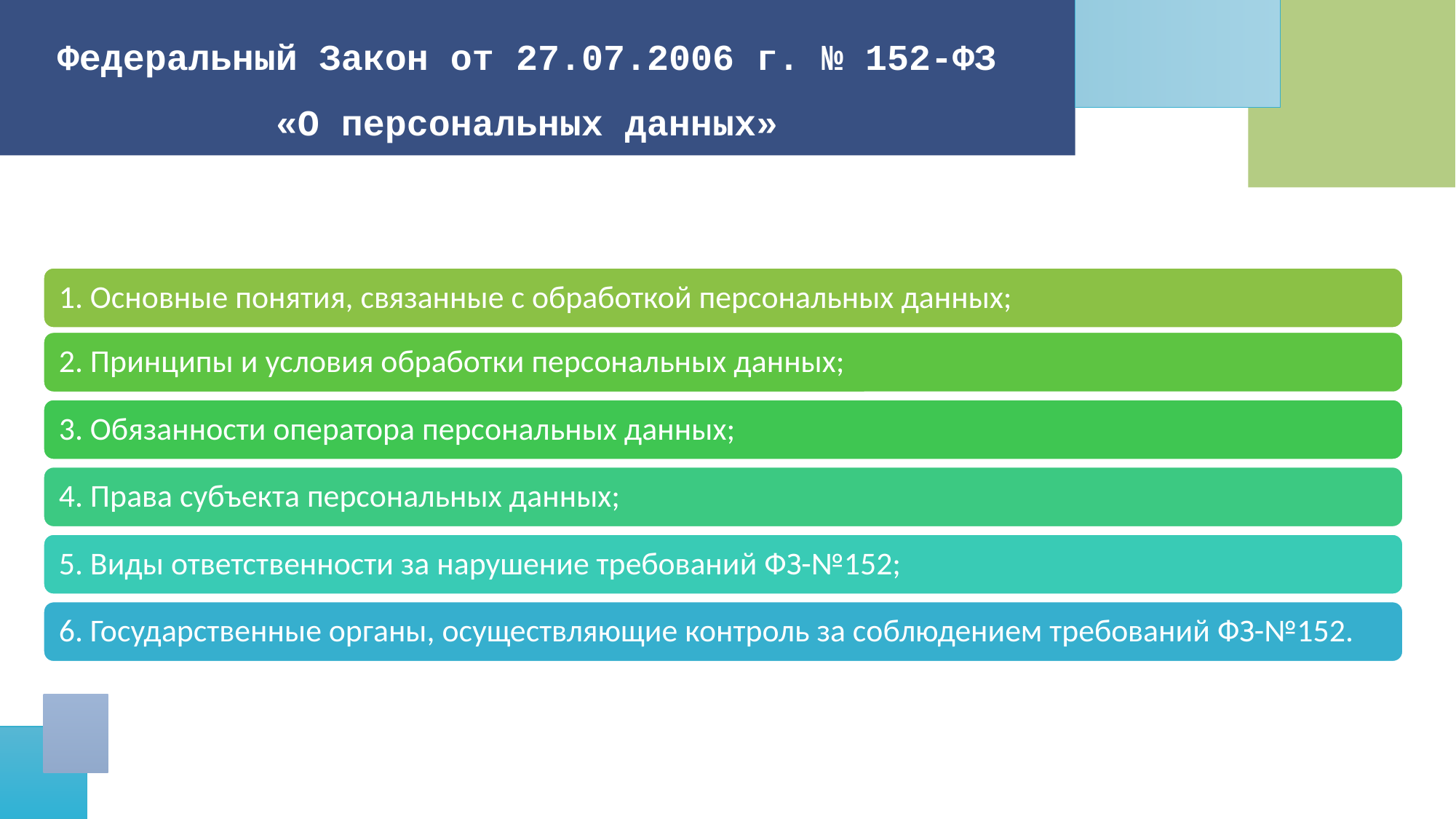

Федеральный Закон от 27.07.2006 г. № 152-ФЗ
«О персональных данных»

1. Основные понятия, связанные с обработкой персональных данных;
2. Принципы и условия обработки персональных данных;
3. Обязанности оператора персональных данных;
4. Права субъекта персональных данных;
5. Виды ответственности за нарушение требований ФЗ-№152;
6. Государственные органы, осуществляющие контроль за соблюдением требований ФЗ-№152.